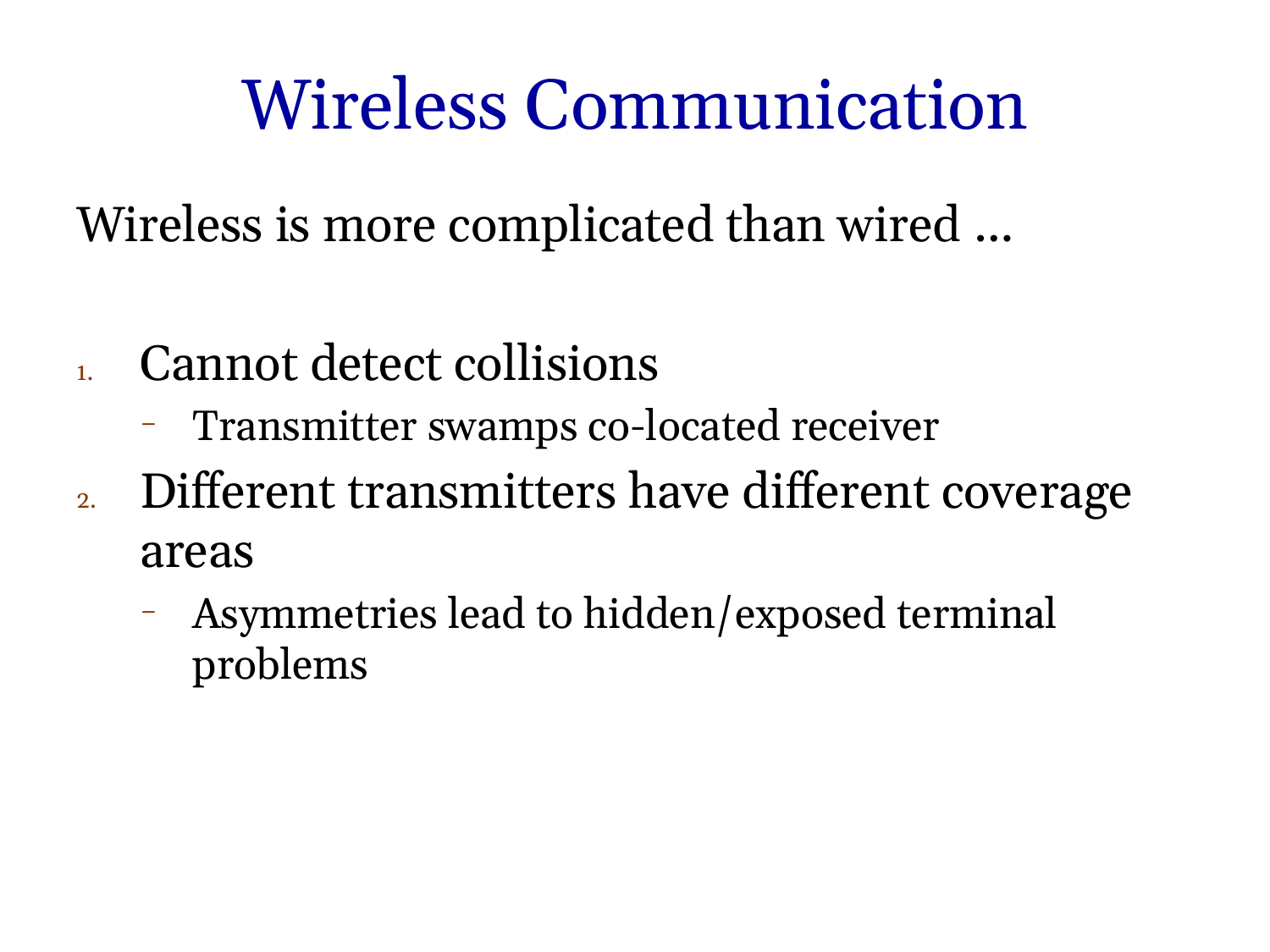

# Wireless Communication
Wireless is more complicated than wired …

Cannot detect collisions
Transmitter swamps co-located receiver
Different transmitters have different coverage areas
Asymmetries lead to hidden/exposed terminal problems